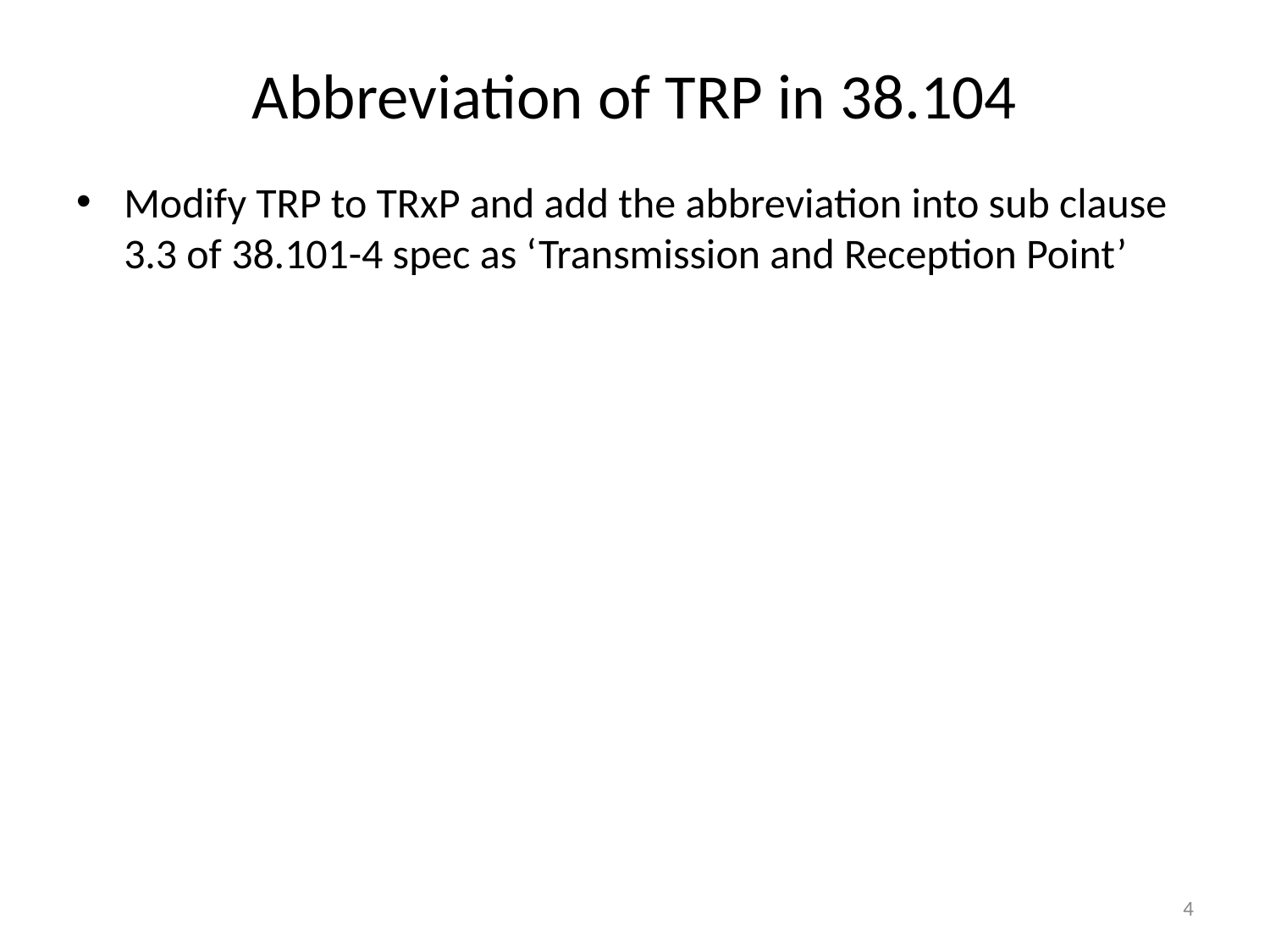

# Abbreviation of TRP in 38.104
Modify TRP to TRxP and add the abbreviation into sub clause 3.3 of 38.101-4 spec as ‘Transmission and Reception Point’
4